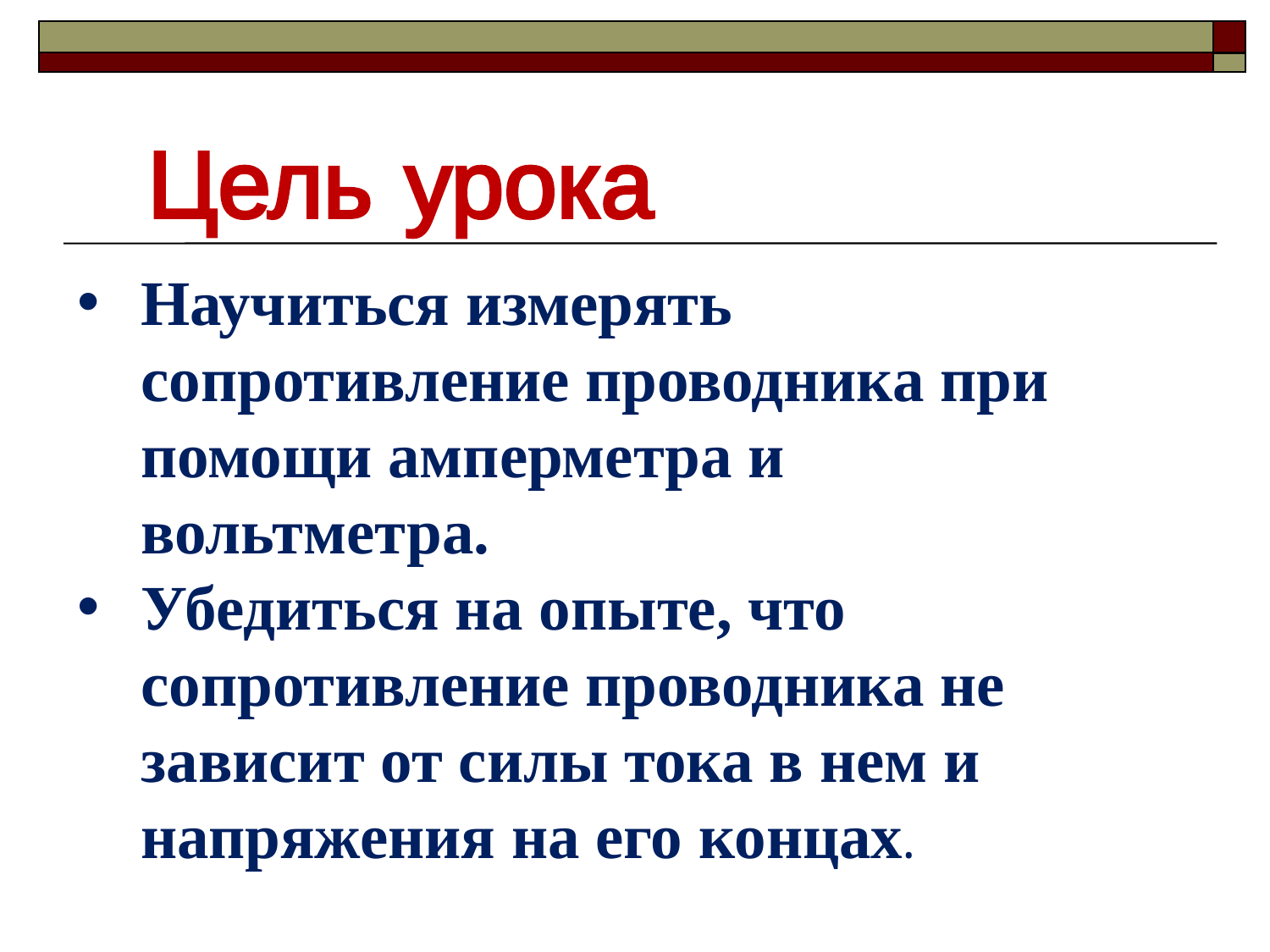

Цель урока
Научиться измерять сопротивление проводника при помощи амперметра и вольтметра.
Убедиться на опыте, что сопротивление проводника не зависит от силы тока в нем и напряжения на его концах.